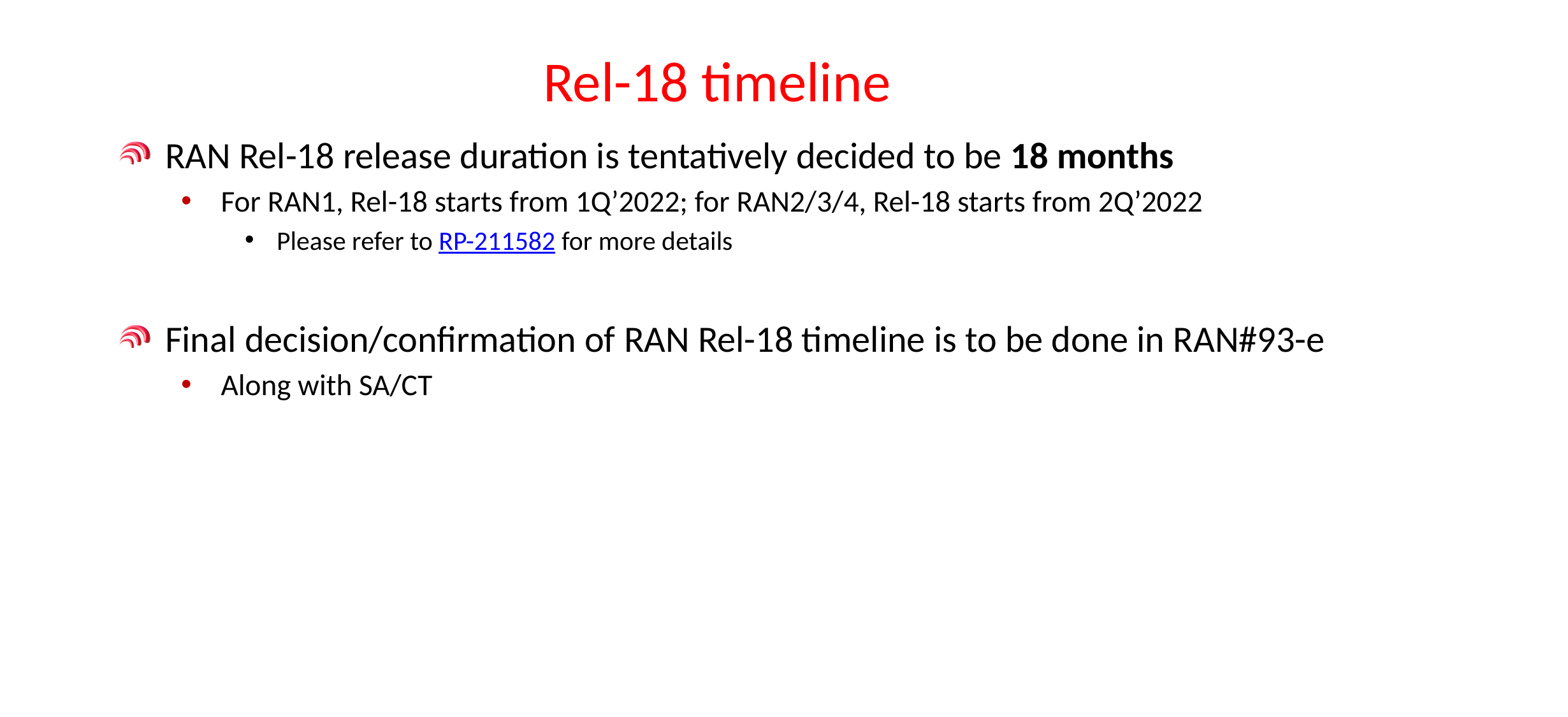

# Rel-18 timeline
RAN Rel-18 release duration is tentatively decided to be 18 months
For RAN1, Rel-18 starts from 1Q’2022; for RAN2/3/4, Rel-18 starts from 2Q’2022
Please refer to RP-211582 for more details

Final decision/confirmation of RAN Rel-18 timeline is to be done in RAN#93-e
Along with SA/CT